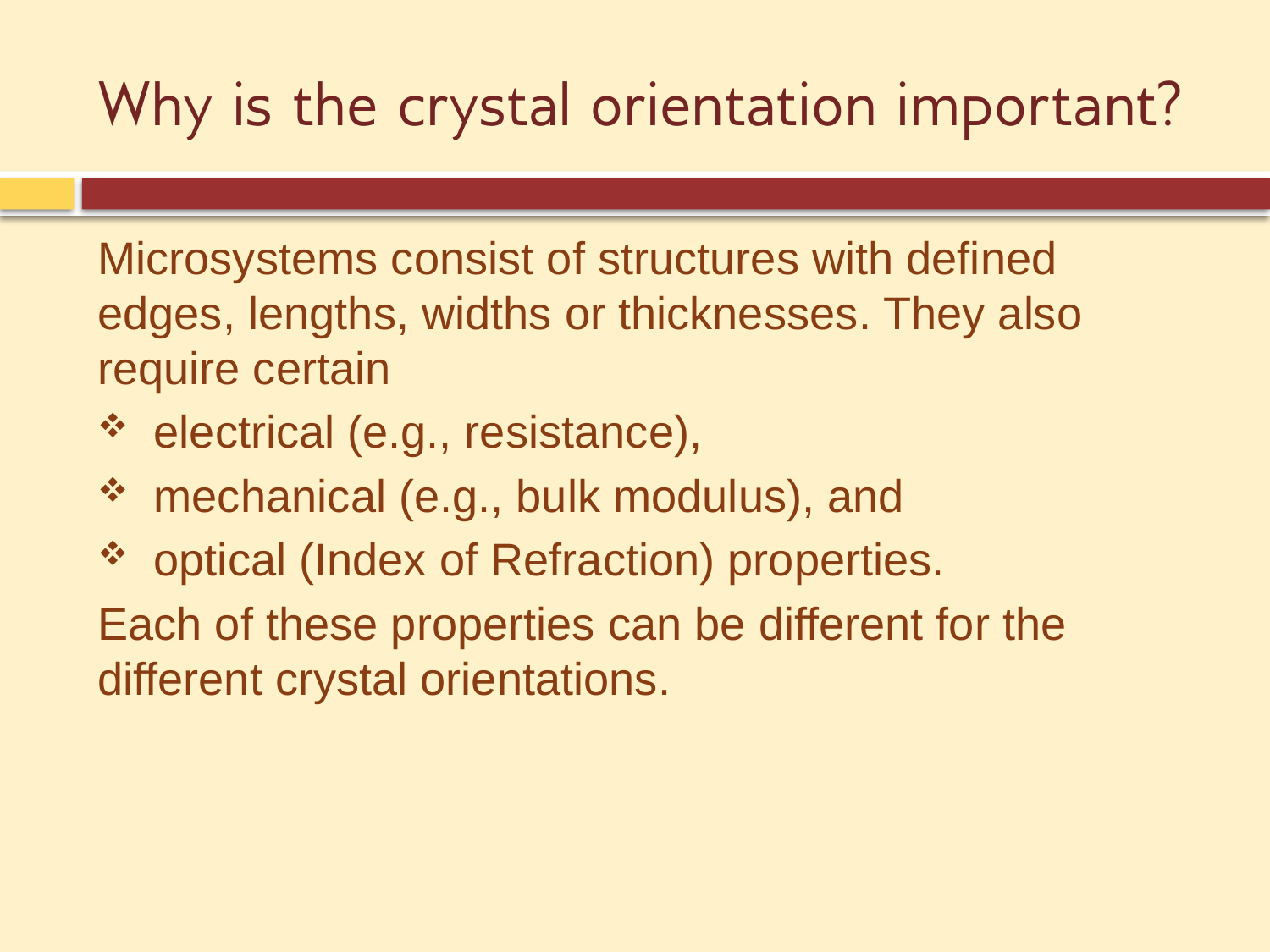

# Why is the crystal orientation important?
Microsystems consist of structures with defined edges, lengths, widths or thicknesses. They also require certain
electrical (e.g., resistance),
mechanical (e.g., bulk modulus), and
optical (Index of Refraction) properties.
Each of these properties can be different for the different crystal orientations.